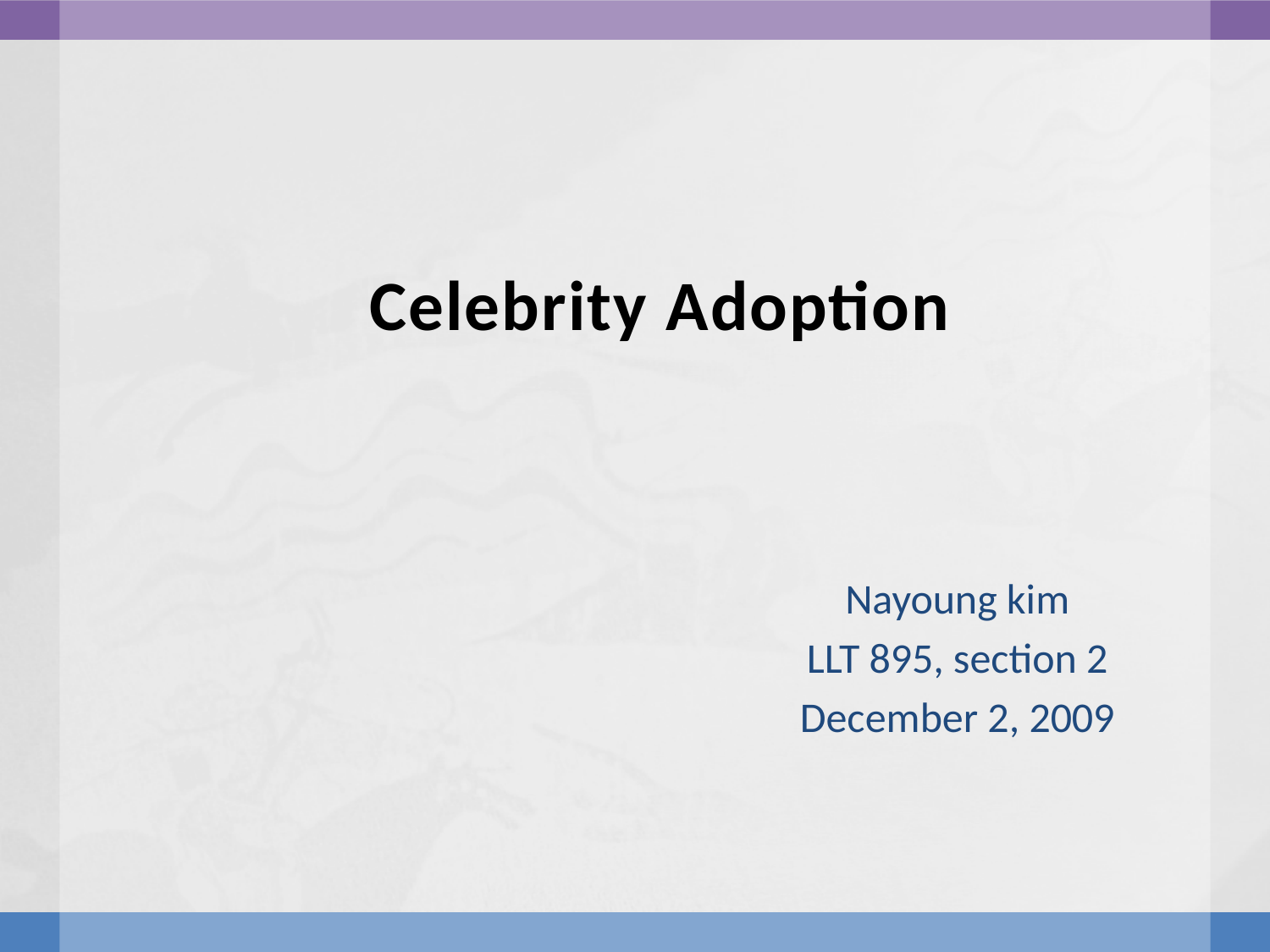

# Celebrity Adoption
Nayoung kim
LLT 895, section 2
December 2, 2009